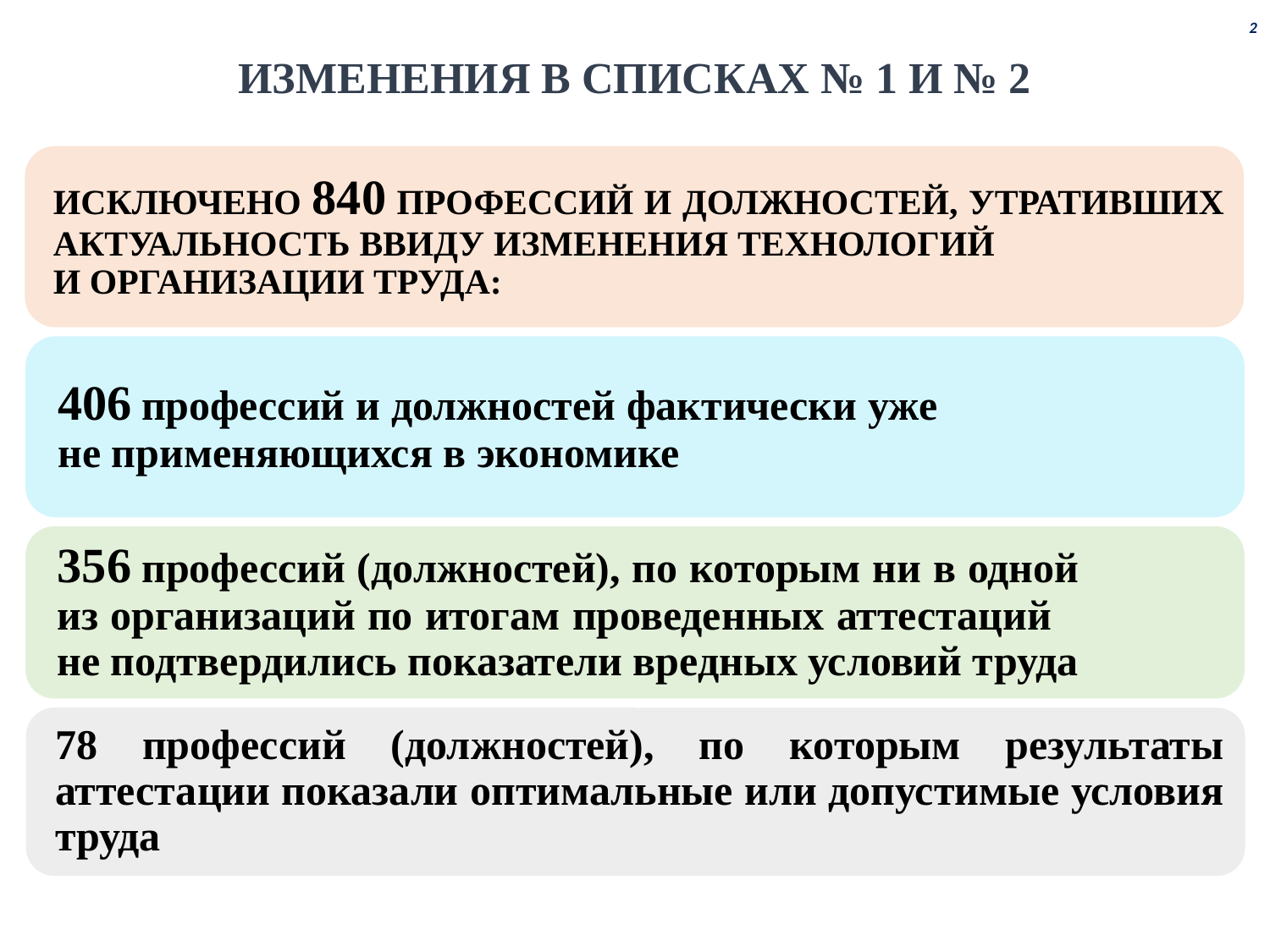

# ИЗМЕНЕНИЯ В СПИСКАХ № 1 И № 2
2
ИСКЛЮЧЕНО 840 ПРОФЕССИЙ И ДОЛЖНОСТЕЙ, УТРАТИВШИХ АКТУАЛЬНОСТЬ ВВИДУ ИЗМЕНЕНИЯ ТЕХНОЛОГИЙ                          И ОРГАНИЗАЦИИ ТРУДА:
406 профессий и должностей фактически уже                           не применяющихся в экономике
356 профессий (должностей), по которым ни в одной             из организаций по итогам проведенных аттестаций               не подтвердились показатели вредных условий труда
78 профессий (должностей), по которым результаты аттестации показали оптимальные или допустимые условия труда